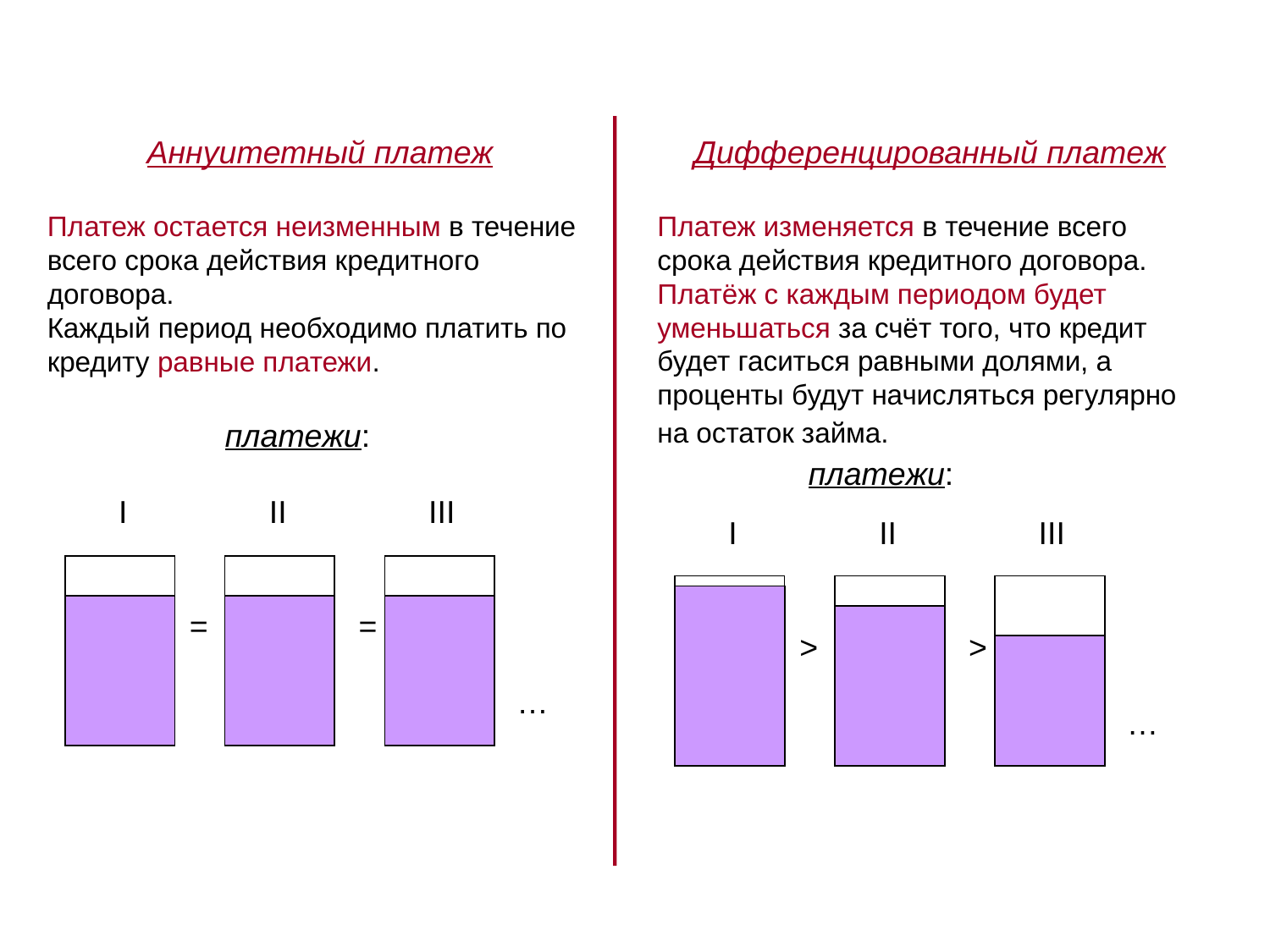

Дифференцированный платеж

Платеж изменяется в течение всего срока действия кредитного договора.
Платёж с каждым периодом будет уменьшаться за счёт того, что кредит будет гаситься равными долями, а проценты будут начисляться регулярно на остаток займа.
                 платежи:

        I                II                III

                >                 >

                                                     …

Аннуитетный платеж

Платеж остается неизменным в течение всего срока действия кредитного договора.
Каждый период необходимо платить по кредиту равные платежи.

                    платежи:

        I                II                III

                =                 =

                                                     …